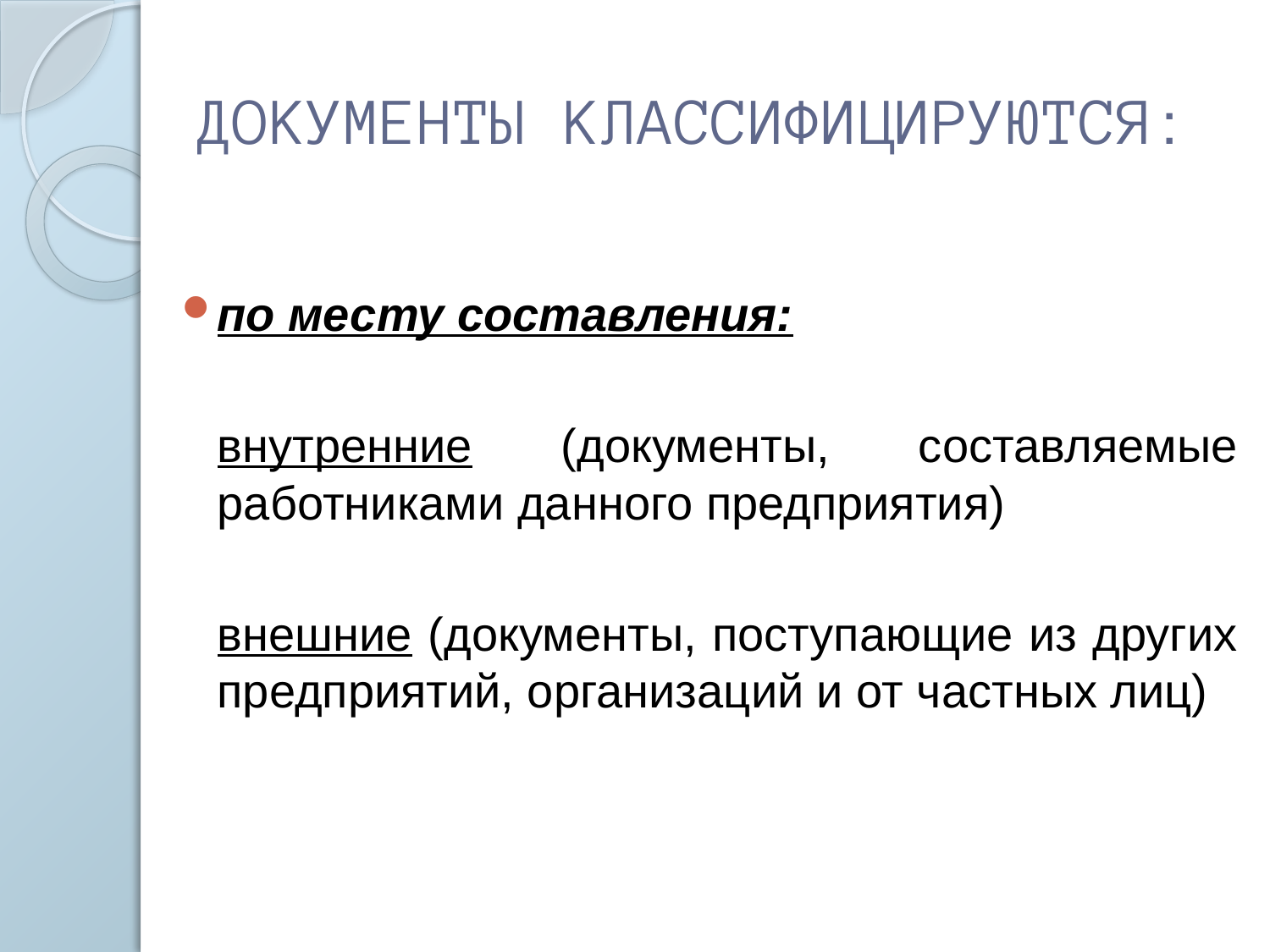

# ДОКУМЕНТЫ КЛАССИФИЦИРУЮТСЯ:
по месту составления:

	внутренние (документы, составляемые работниками данного предприятия)

	внешние (документы, поступающие из других предприятий, организаций и от частных лиц)